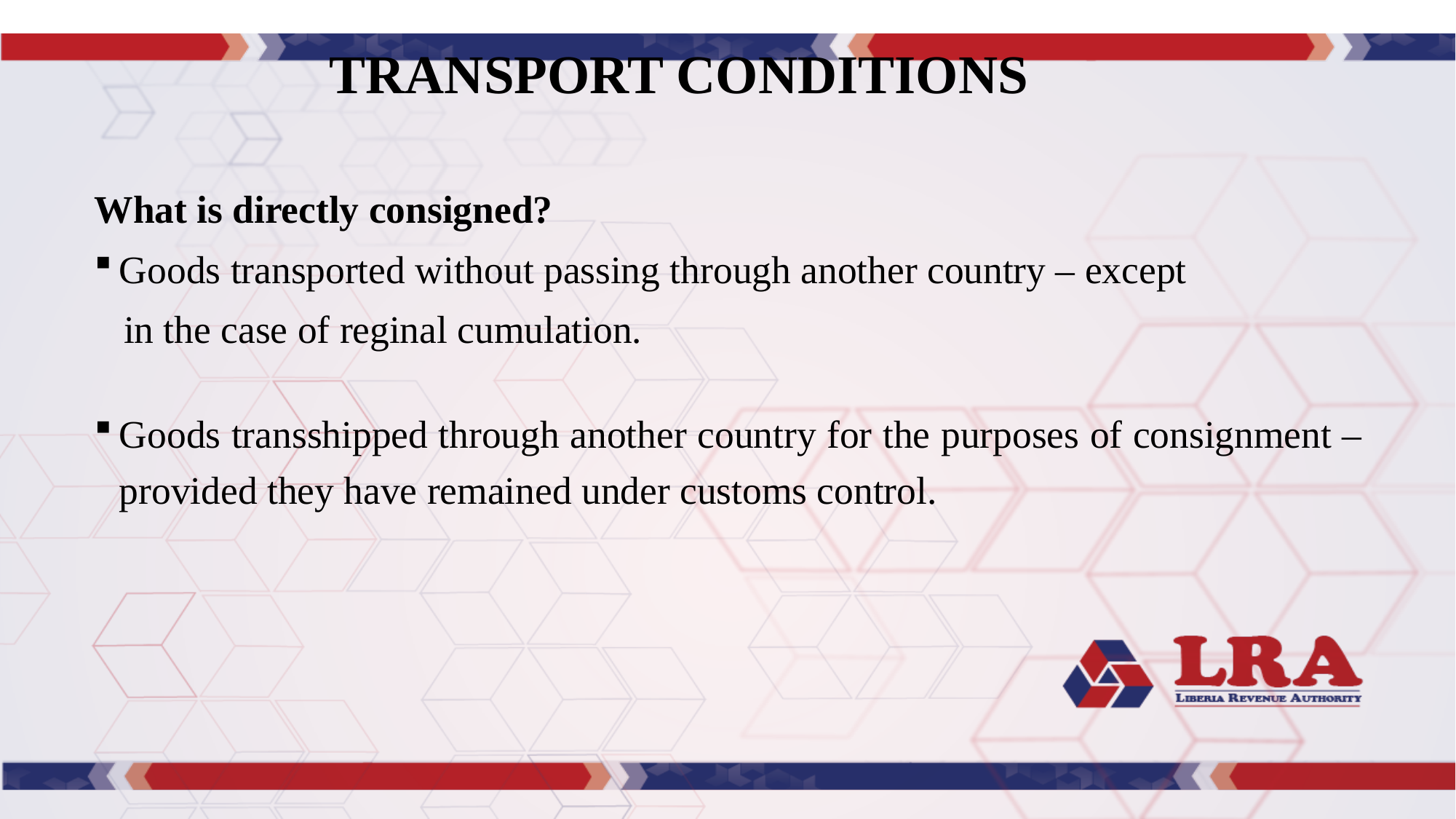

# TRANSPORT CONDITIONS
What is directly consigned?
Goods transported without passing through another country – except
   in the case of reginal cumulation.

Goods transshipped through another country for the purposes of consignment – provided they have remained under customs control.